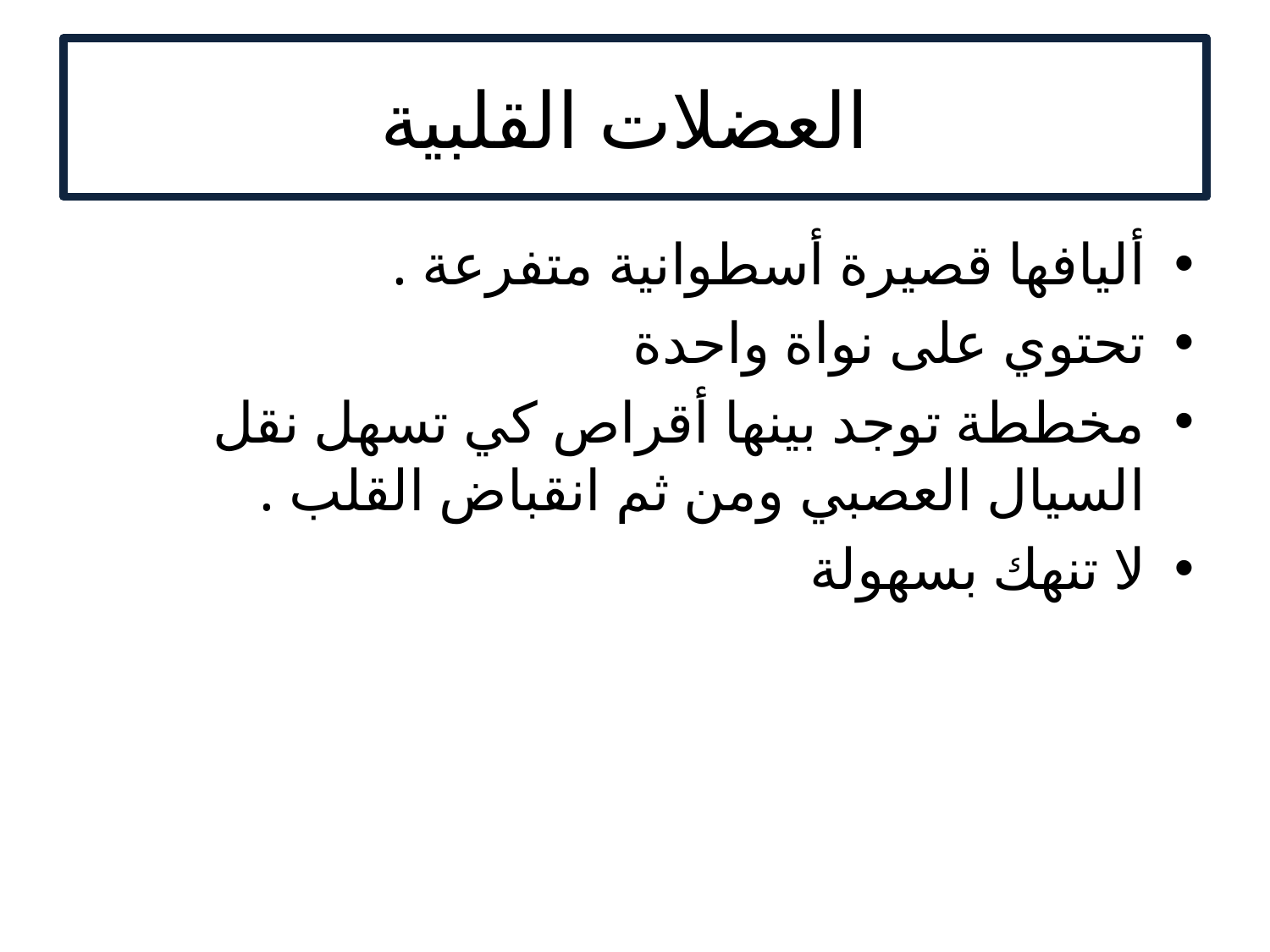

# العضلات القلبية
أليافها قصيرة أسطوانية متفرعة .
تحتوي على نواة واحدة
مخططة توجد بينها أقراص كي تسهل نقل السيال العصبي ومن ثم انقباض القلب .
لا تنهك بسهولة